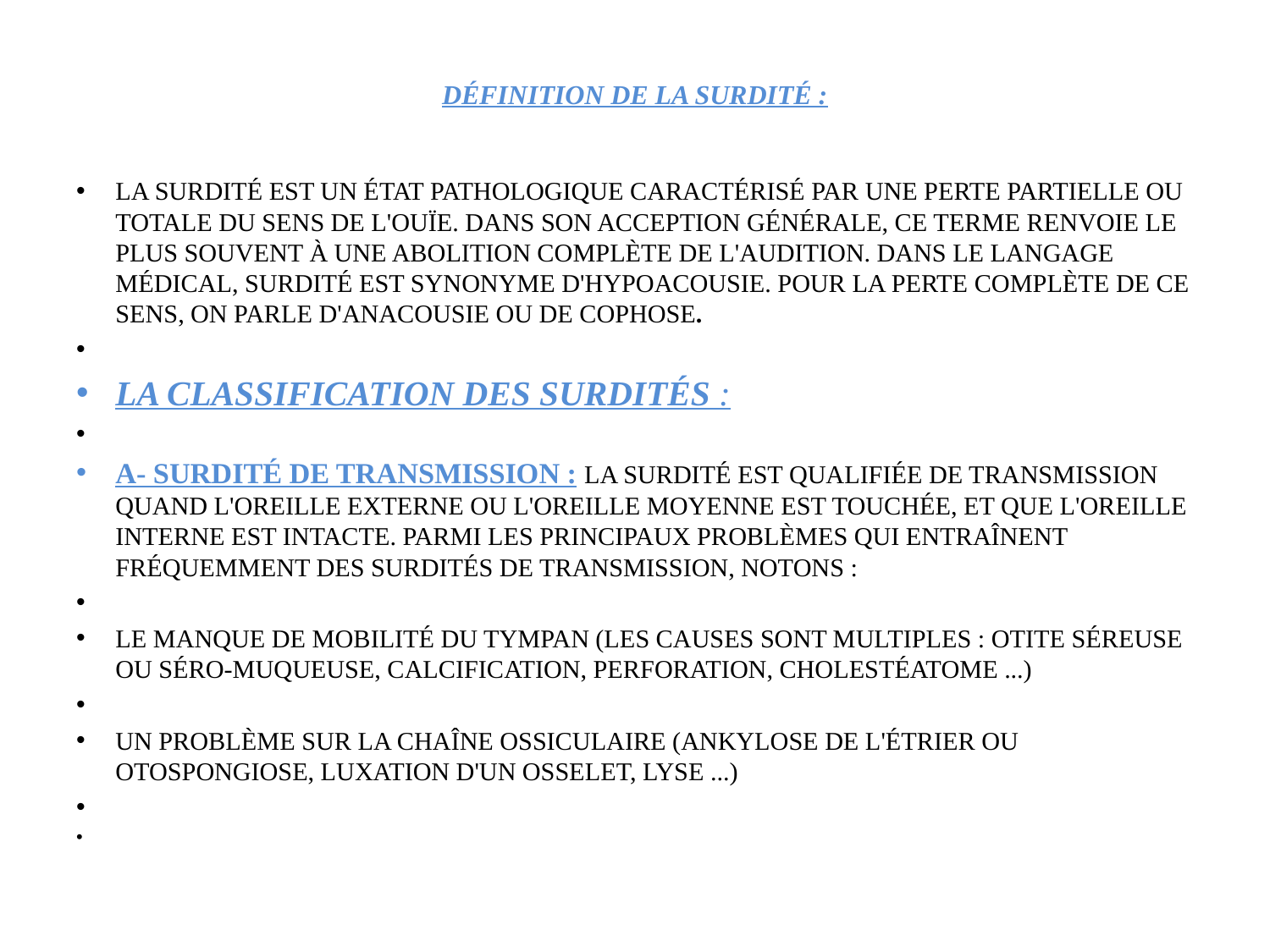

# Définition de la Surdité :
La surdité est un état pathologique caractérisé par une perte partielle ou totale du sens de l'ouïe. Dans son acception générale, ce terme renvoie le plus souvent à une abolition complète de l'audition. Dans le langage médical, surdité est synonyme d'hypoacousie. Pour la perte complète de ce sens, on parle d'anacousie ou de cophose.

La Classification des Surdités :

A- Surdité de transmission : La surdité est qualifiée de transmission quand l'oreille externe ou l'oreille moyenne est touchée, et que l'oreille interne est intacte. Parmi les principaux problèmes qui entraînent fréquemment des surdités de transmission, notons :

le manque de mobilité du tympan (les causes sont multiples : otite séreuse ou séro-muqueuse, calcification, perforation, cholestéatome ...)

un problème sur la chaîne ossiculaire (ankylose de l'étrier ou otospongiose, luxation d'un osselet, lyse ...)